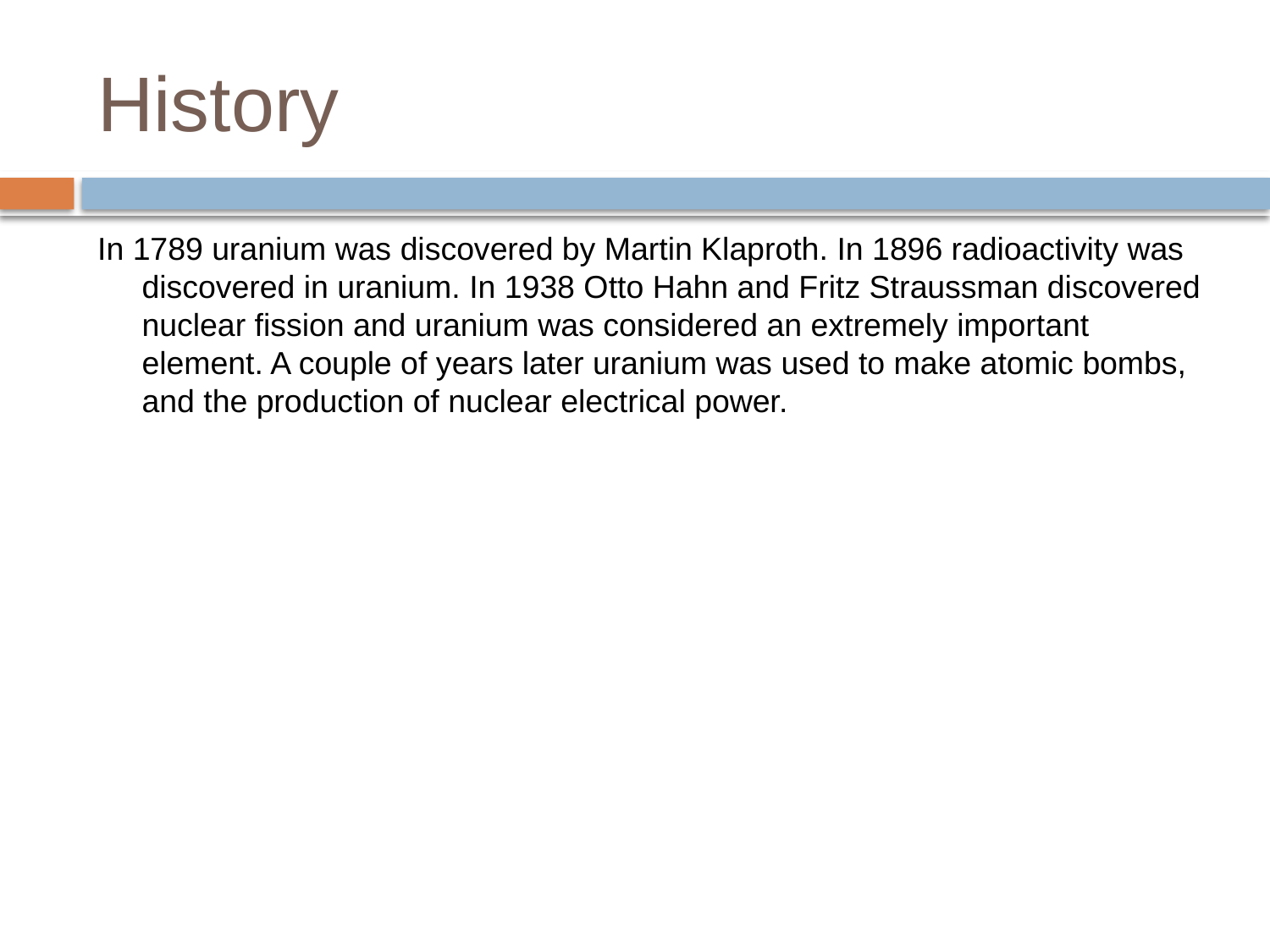

# History
In 1789 uranium was discovered by Martin Klaproth. In 1896 radioactivity was discovered in uranium. In 1938 Otto Hahn and Fritz Straussman discovered nuclear fission and uranium was considered an extremely important element. A couple of years later uranium was used to make atomic bombs, and the production of nuclear electrical power.